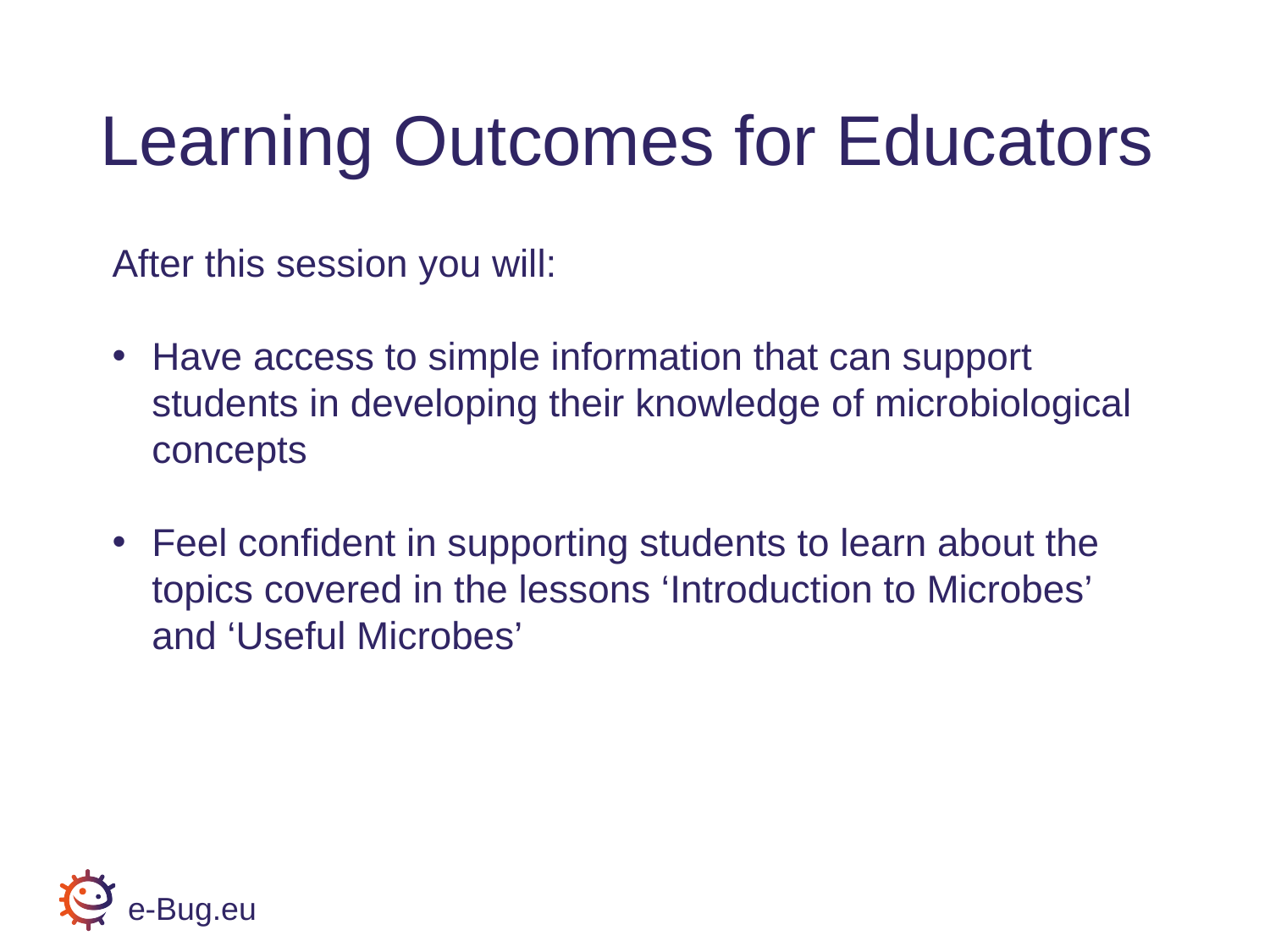

# Learning Outcomes for Educators
After this session you will:

Have access to simple information that can support students in developing their knowledge of microbiological concepts

Feel confident in supporting students to learn about the topics covered in the lessons ‘Introduction to Microbes’ and ‘Useful Microbes’
e-Bug.eu